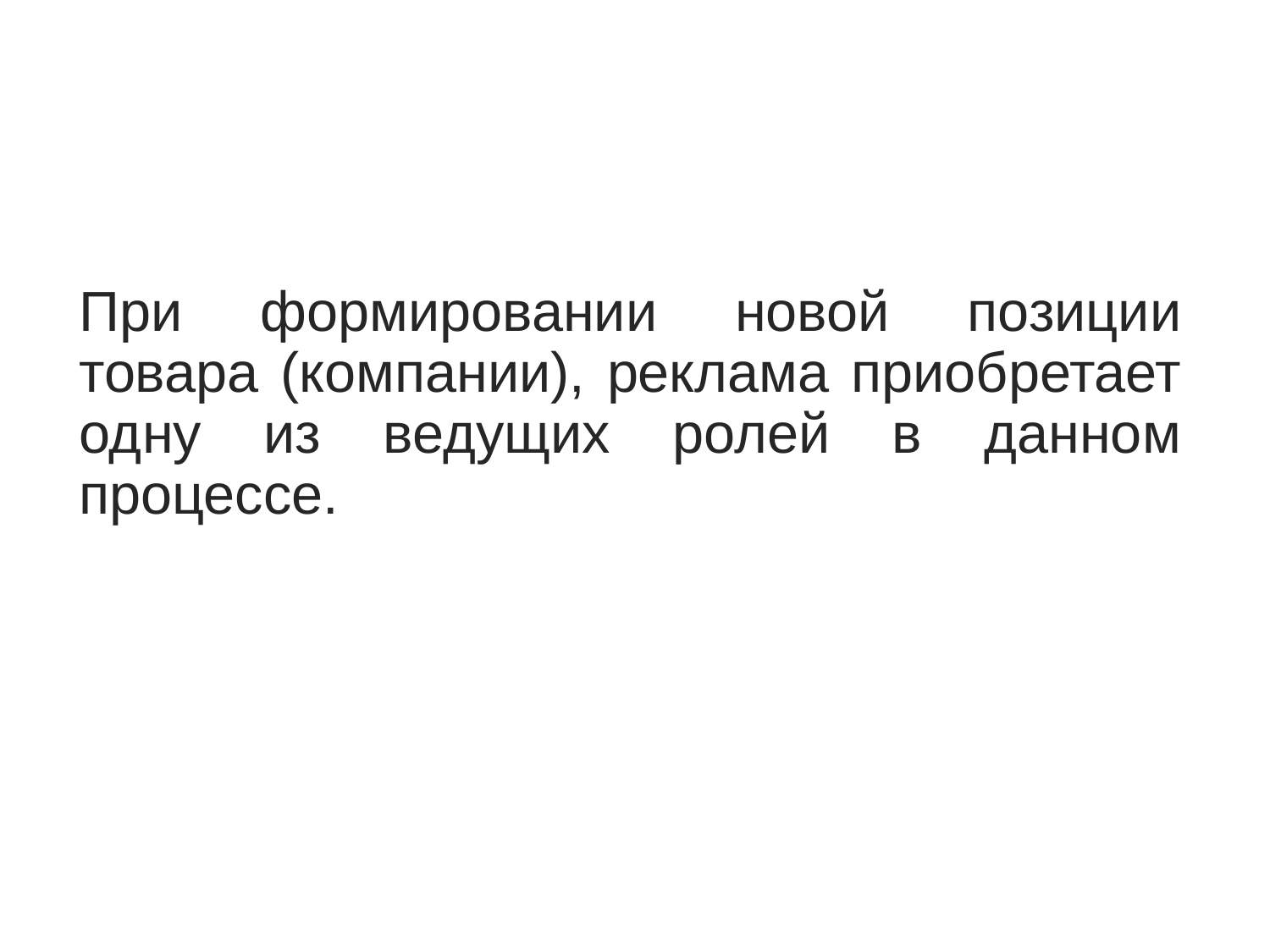

При формировании новой позиции товара (компании), реклама приобретает одну из ведущих ролей в данном процессе.